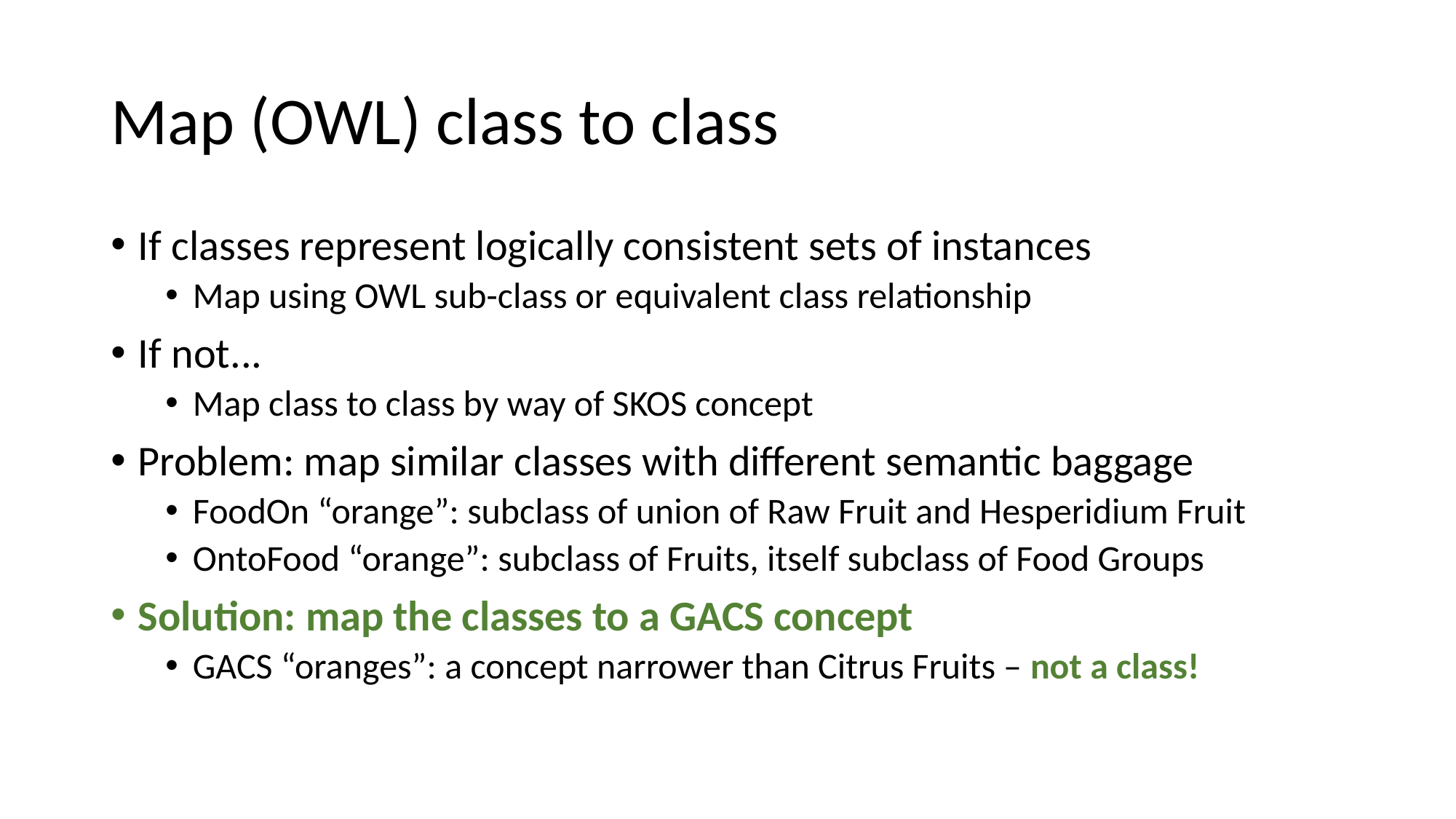

# Map (OWL) class to class
If classes represent logically consistent sets of instances
Map using OWL sub-class or equivalent class relationship
If not...
Map class to class by way of SKOS concept
Problem: map similar classes with different semantic baggage
FoodOn “orange”: subclass of union of Raw Fruit and Hesperidium Fruit
OntoFood “orange”: subclass of Fruits, itself subclass of Food Groups
Solution: map the classes to a GACS concept
GACS “oranges”: a concept narrower than Citrus Fruits – not a class!